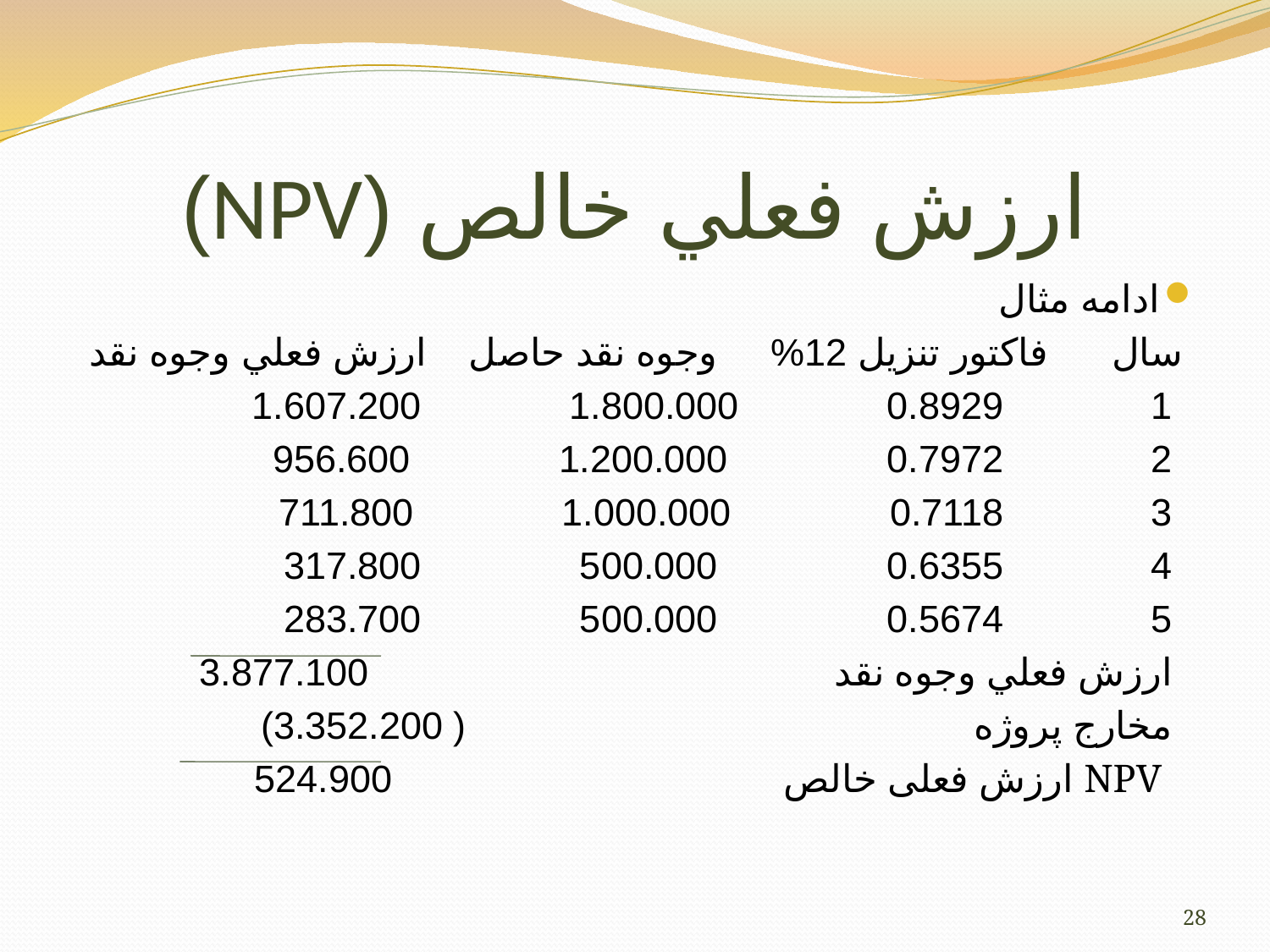

# ارزش فعلي خالص (NPV)
ادامه مثال
 سال      فاكتور تنزيل 12%     وجوه نقد حاصل    ارزش فعلي وجوه نقد
  1              0.8929              1.800.000              1.607.200
  2              0.7972               1.200.000              956.600
  3              0.7118               1.000.000              711.800
  4              0.6355                500.000               317.800
  5              0.5674                500.000               283.700
  ارزش فعلي وجوه نقد                                            3.877.100
  مخارج پروژه                                                ( 3.352.200)
   NPV ارزش فعلی خالص                                     524.900

28